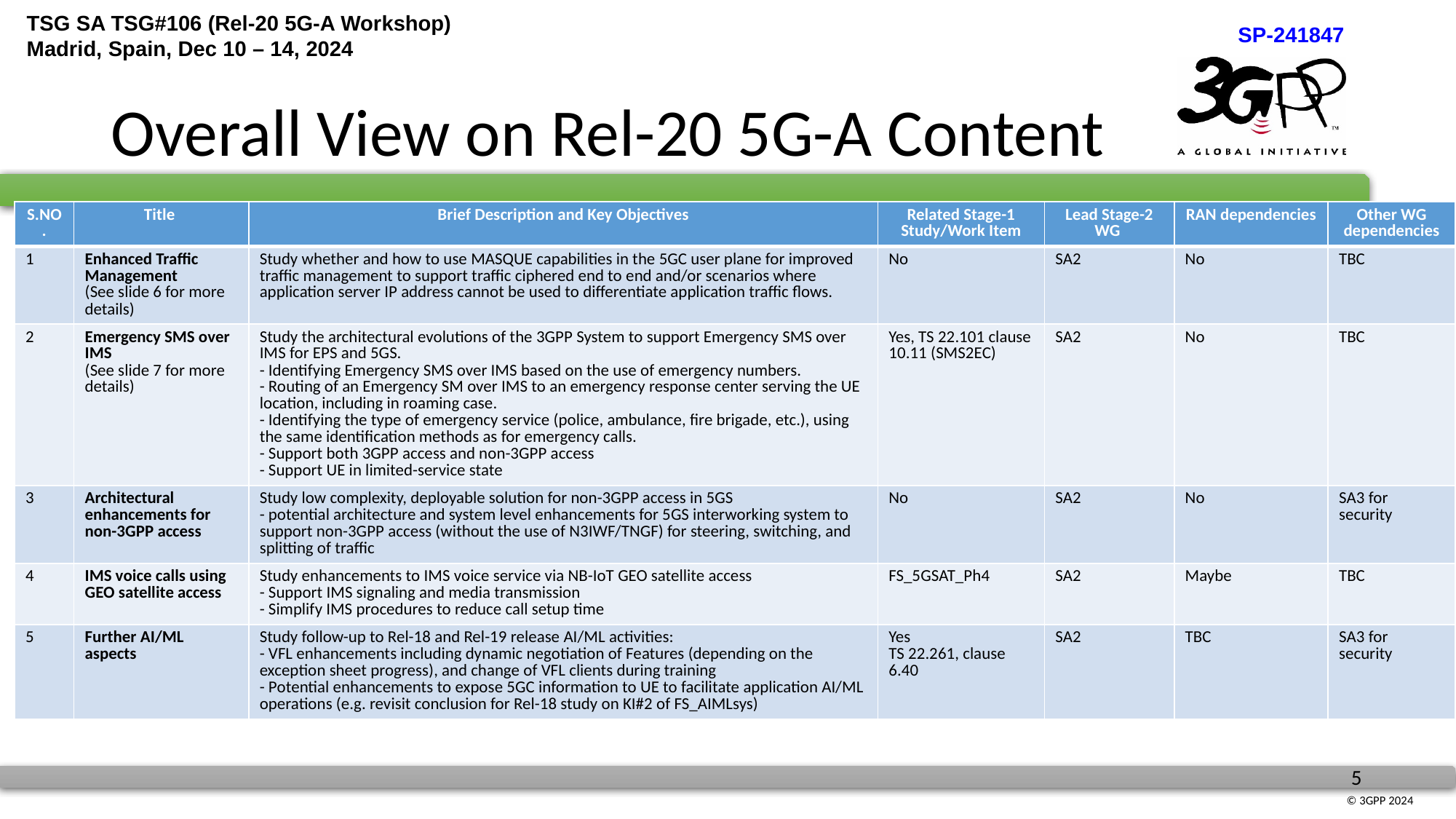

# Overall View on Rel-20 5G-A Content
| S.NO. | Title | Brief Description and Key Objectives | Related Stage-1 Study/Work Item | Lead Stage-2 WG | RAN dependencies | Other WG dependencies |
| --- | --- | --- | --- | --- | --- | --- |
| 1 | Enhanced Traffic Management (See slide 6 for more details) | Study whether and how to use MASQUE capabilities in the 5GC user plane for improved traffic management to support traffic ciphered end to end and/or scenarios where application server IP address cannot be used to differentiate application traffic flows. | No | SA2 | No | TBC |
| 2 | Emergency SMS over IMS (See slide 7 for more details) | Study the architectural evolutions of the 3GPP System to support Emergency SMS over IMS for EPS and 5GS. - Identifying Emergency SMS over IMS based on the use of emergency numbers. - Routing of an Emergency SM over IMS to an emergency response center serving the UE location, including in roaming case. - Identifying the type of emergency service (police, ambulance, fire brigade, etc.), using the same identification methods as for emergency calls. - Support both 3GPP access and non-3GPP access - Support UE in limited-service state | Yes, TS 22.101 clause 10.11 (SMS2EC) | SA2 | No | TBC |
| 3 | Architectural enhancements for non-3GPP access | Study low complexity, deployable solution for non-3GPP access in 5GS - potential architecture and system level enhancements for 5GS interworking system to support non-3GPP access (without the use of N3IWF/TNGF) for steering, switching, and splitting of traffic | No | SA2 | No | SA3 for security |
| 4 | IMS voice calls using GEO satellite access | Study enhancements to IMS voice service via NB-IoT GEO satellite access - Support IMS signaling and media transmission - Simplify IMS procedures to reduce call setup time | FS\_5GSAT\_Ph4 | SA2 | Maybe | TBC |
| 5 | Further AI/ML aspects | Study follow-up to Rel-18 and Rel-19 release AI/ML activities: - VFL enhancements including dynamic negotiation of Features (depending on the exception sheet progress), and change of VFL clients during training - Potential enhancements to expose 5GC information to UE to facilitate application AI/ML operations (e.g. revisit conclusion for Rel-18 study on KI#2 of FS\_AIMLsys) | Yes TS 22.261, clause 6.40 | SA2 | TBC | SA3 for security |